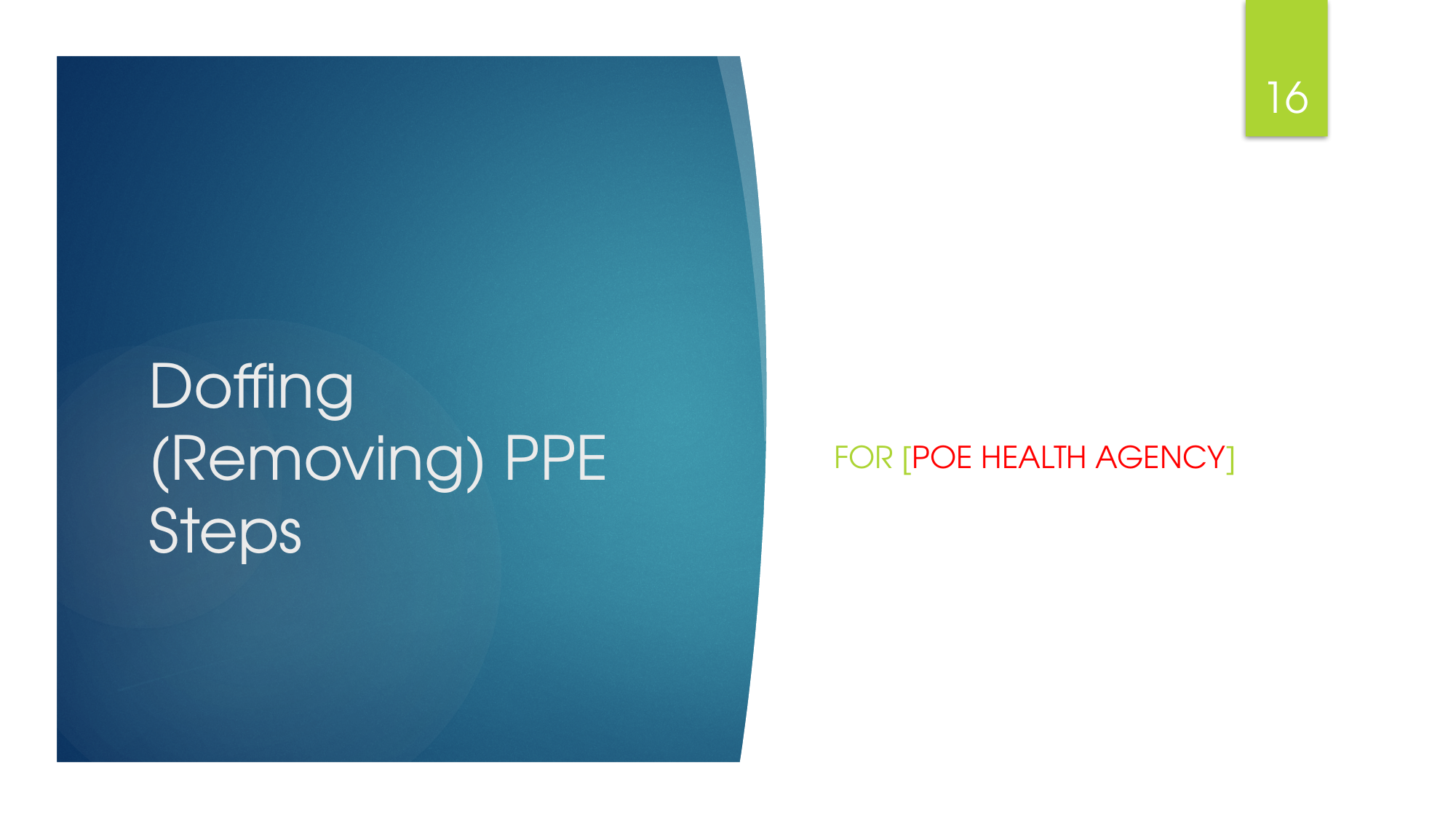

16
For [POE health agency]
# Doffing (Removing) PPE Steps